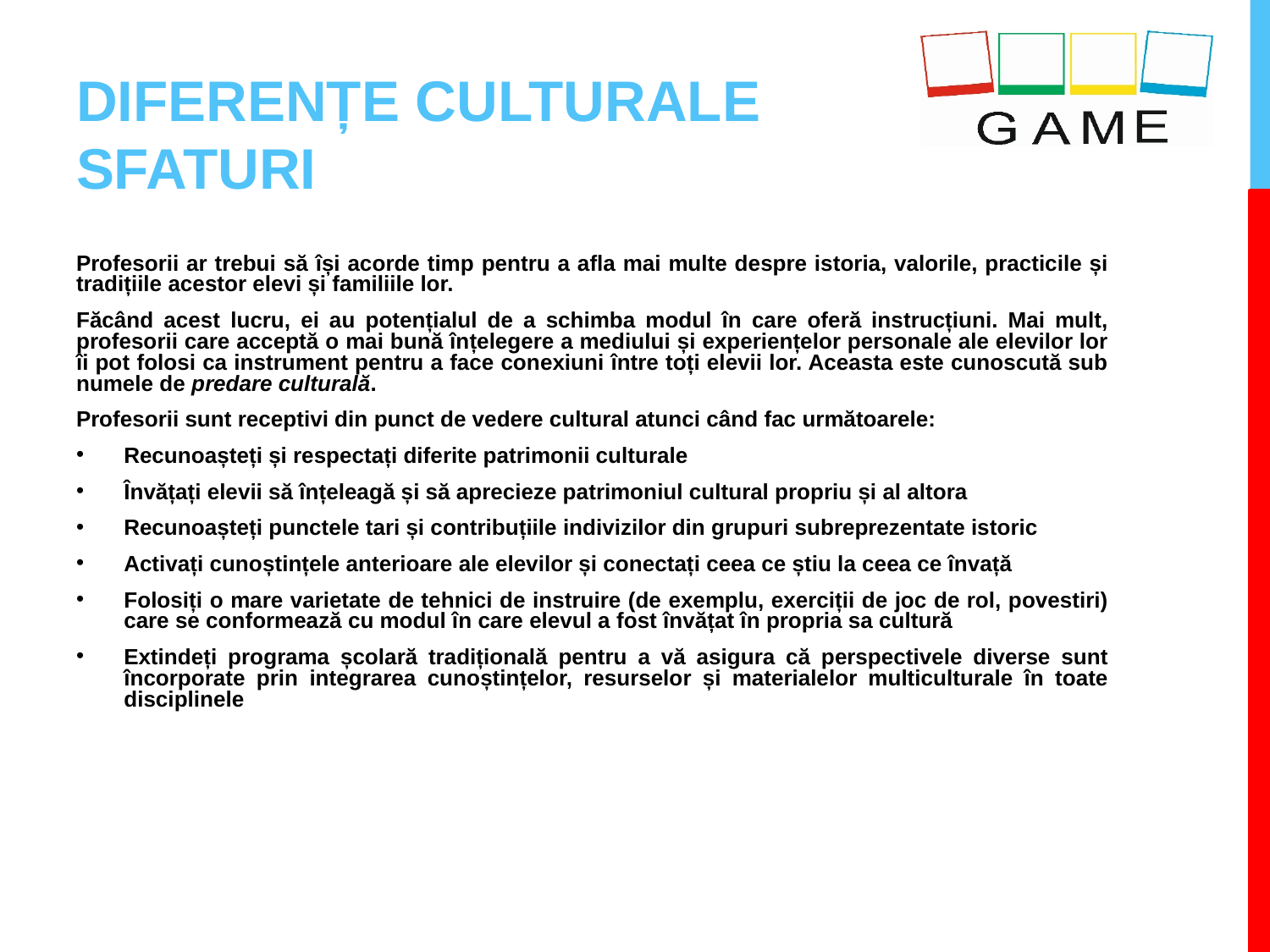

# DIFERENȚE CULTURALE SFATURI
Profesorii ar trebui să își acorde timp pentru a afla mai multe despre istoria, valorile, practicile și tradițiile acestor elevi și familiile lor.
Făcând acest lucru, ei au potențialul de a schimba modul în care oferă instrucțiuni. Mai mult, profesorii care acceptă o mai bună înțelegere a mediului și experiențelor personale ale elevilor lor îi pot folosi ca instrument pentru a face conexiuni între toți elevii lor. Aceasta este cunoscută sub numele de predare culturală.
Profesorii sunt receptivi din punct de vedere cultural atunci când fac următoarele:
Recunoașteți și respectați diferite patrimonii culturale
Învățați elevii să înțeleagă și să aprecieze patrimoniul cultural propriu și al altora
Recunoașteți punctele tari și contribuțiile indivizilor din grupuri subreprezentate istoric
Activați cunoștințele anterioare ale elevilor și conectați ceea ce știu la ceea ce învață
Folosiți o mare varietate de tehnici de instruire (de exemplu, exerciții de joc de rol, povestiri) care se conformează cu modul în care elevul a fost învățat în propria sa cultură
Extindeți programa școlară tradițională pentru a vă asigura că perspectivele diverse sunt încorporate prin integrarea cunoștințelor, resurselor și materialelor multiculturale în toate disciplinele